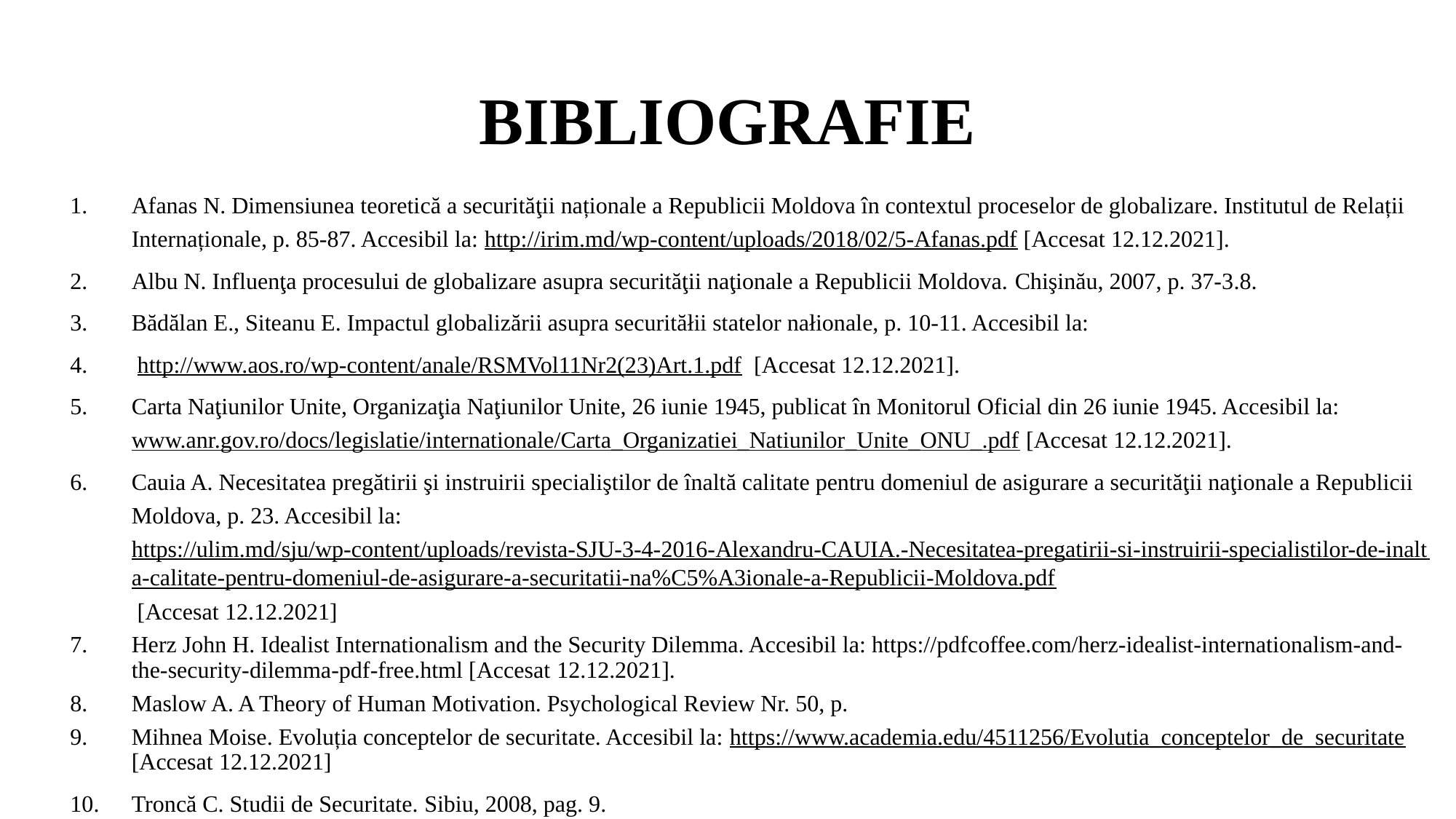

# BIBLIOGRAFIE
Afanas N. Dimensiunea teoretică a securităţii naționale a Republicii Moldova în contextul proceselor de globalizare. Institutul de Relații Internaționale, p. 85-87. Accesibil la: http://irim.md/wp-content/uploads/2018/02/5-Afanas.pdf [Accesat 12.12.2021].
Albu N. Influenţa procesului de globalizare asupra securităţii naţionale a Republicii Moldova. Chişinău, 2007, p. 37-3.8.
Bădălan E., Siteanu E. Impactul globalizării asupra securităłii statelor nałionale, p. 10-11. Accesibil la:
 http://www.aos.ro/wp-content/anale/RSMVol11Nr2(23)Art.1.pdf  [Accesat 12.12.2021].
Carta Naţiunilor Unite, Organizaţia Naţiunilor Unite, 26 iunie 1945, publicat în Monitorul Oficial din 26 iunie 1945. Accesibil la: www.anr.gov.ro/docs/legislatie/internationale/Carta_Organizatiei_Natiunilor_Unite_ONU_.pdf [Accesat 12.12.2021].
Cauia A. Necesitatea pregătirii şi instruirii specialiştilor de înaltă calitate pentru domeniul de asigurare a securităţii naţionale a Republicii Moldova, p. 23. Accesibil la: https://ulim.md/sju/wp-content/uploads/revista-SJU-3-4-2016-Alexandru-CAUIA.-Necesitatea-pregatirii-si-instruirii-specialistilor-de-inalta-calitate-pentru-domeniul-de-asigurare-a-securitatii-na%C5%A3ionale-a-Republicii-Moldova.pdf [Accesat 12.12.2021]
Herz John H. Idealist Internationalism and the Security Dilemma. Accesibil la: https://pdfcoffee.com/herz-idealist-internationalism-and-the-security-dilemma-pdf-free.html [Accesat 12.12.2021].
Maslow A. A Theory of Human Motivation. Psychological Review Nr. 50, p.
Mihnea Moise. Evoluția conceptelor de securitate. Accesibil la: https://www.academia.edu/4511256/Evolutia_conceptelor_de_securitate [Accesat 12.12.2021]
Troncă C. Studii de Securitate. Sibiu, 2008, pag. 9.